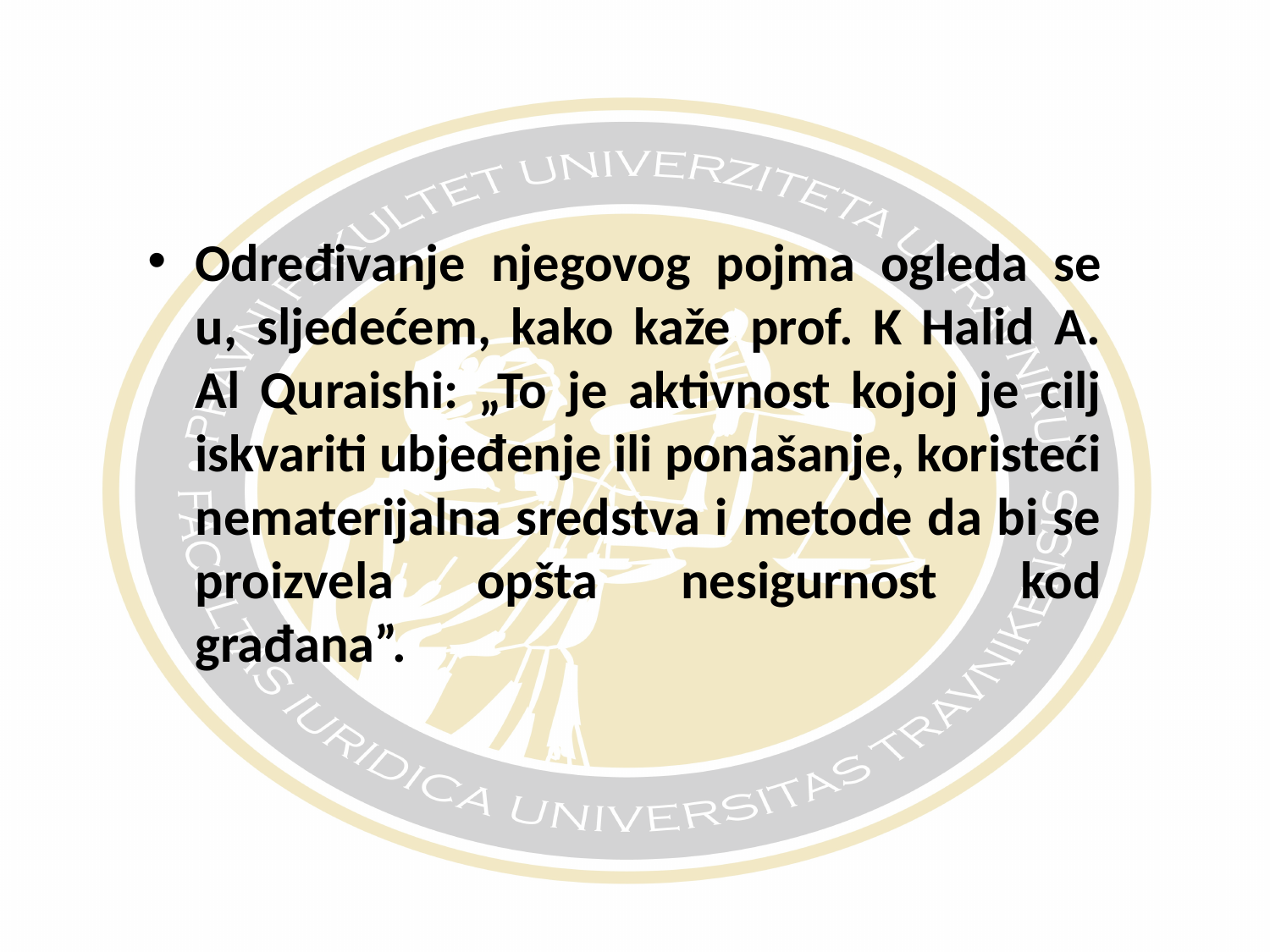

#
Određivanje njegovog pojma ogleda se u, sljedećem, kako kaže prof. K Halid A. Al Quraishi: „To je aktivnost kojoj je cilj iskvariti ubjeđenje ili ponašanje, koristeći nematerijalna sredstva i metode da bi se proizvela opšta nesigurnost kod građana”.